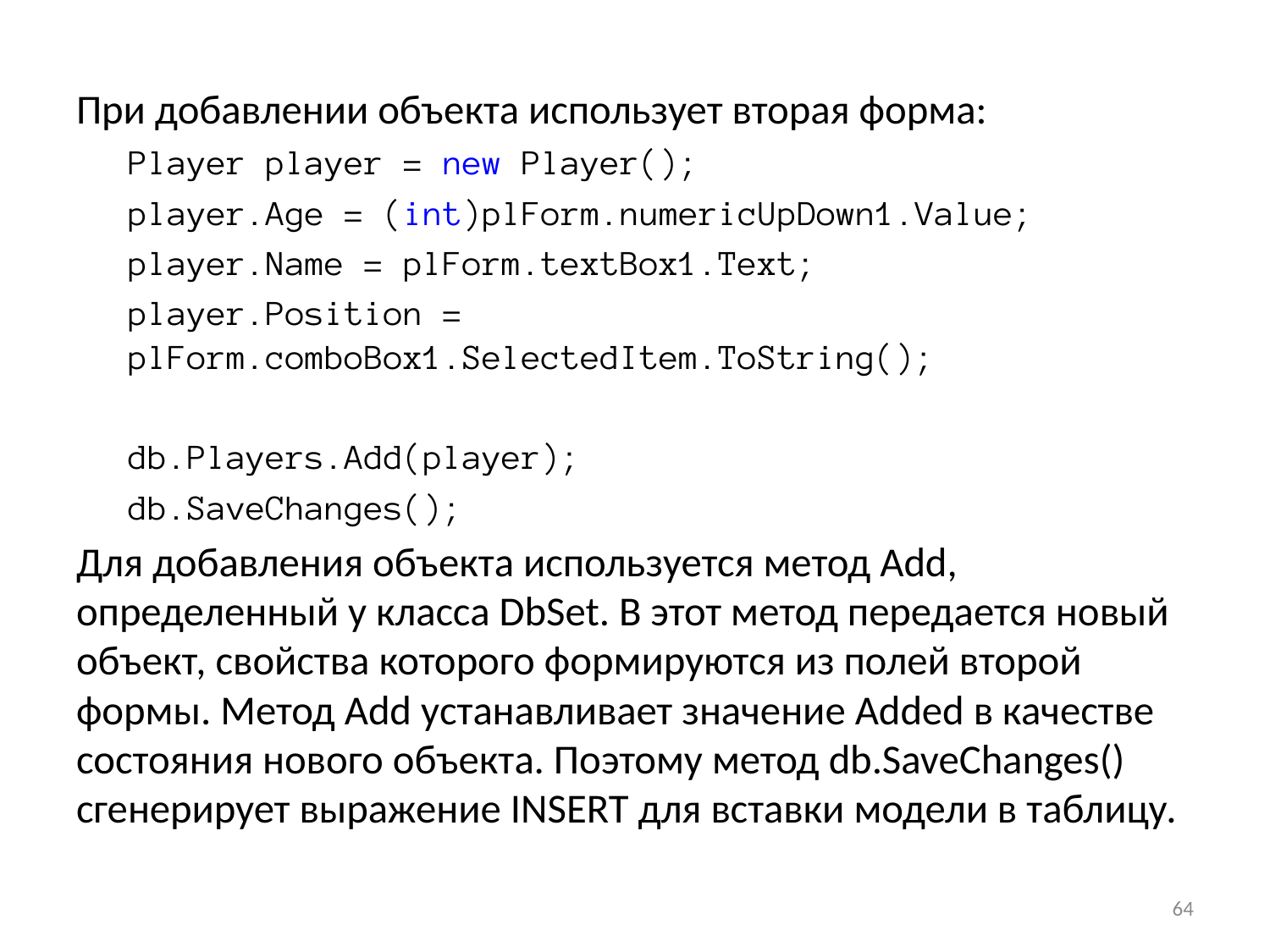

При добавлении объекта использует вторая форма:
Player player = new Player();
player.Age = (int)plForm.numericUpDown1.Value;
player.Name = plForm.textBox1.Text;
player.Position = plForm.comboBox1.SelectedItem.ToString();

db.Players.Add(player);
db.SaveChanges();
Для добавления объекта используется метод Add, определенный у класса DbSet. В этот метод передается новый объект, свойства которого формируются из полей второй формы. Метод Add устанавливает значение Added в качестве состояния нового объекта. Поэтому метод db.SaveChanges() сгенерирует выражение INSERT для вставки модели в таблицу.
64